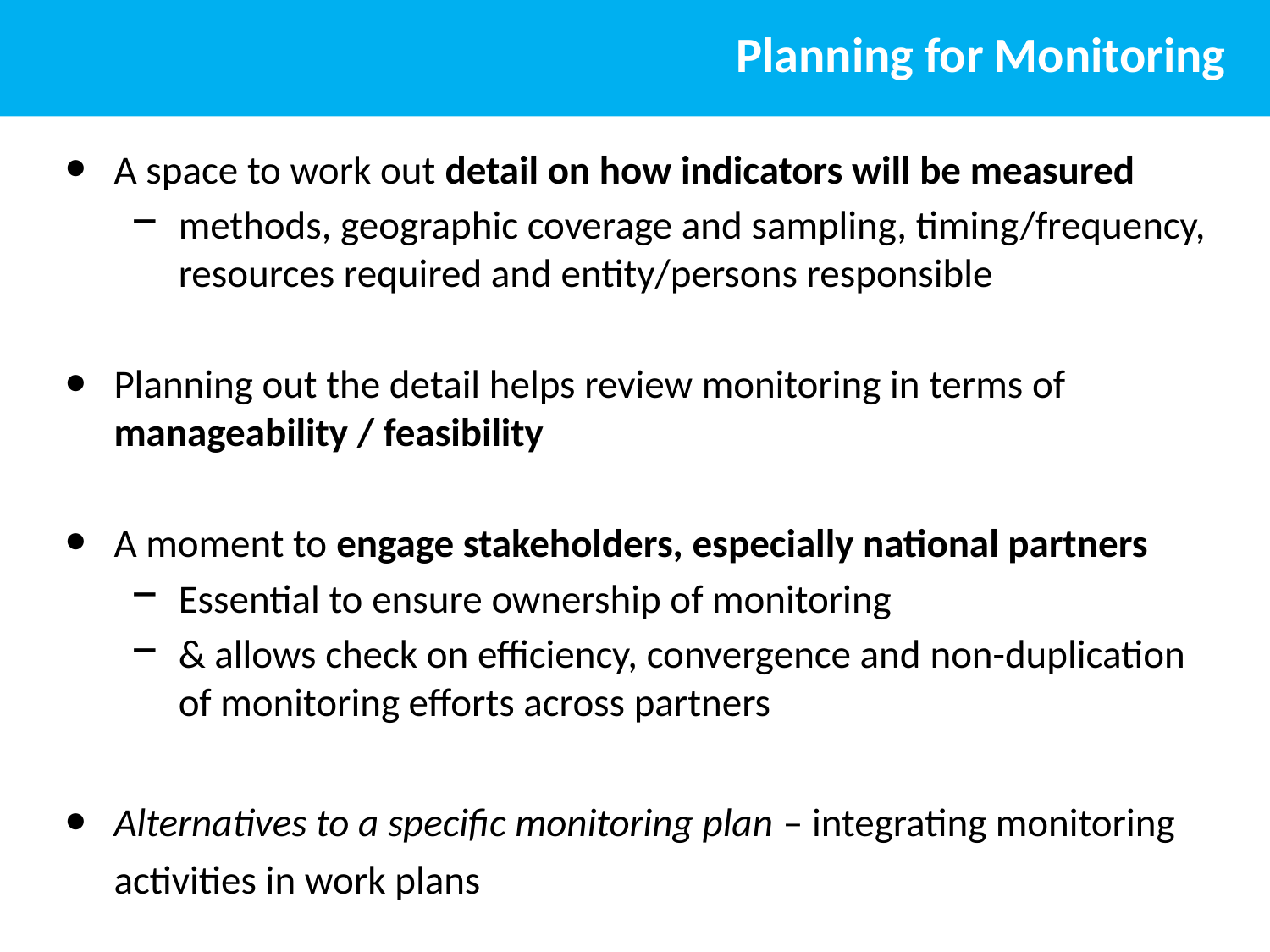

# Planning for Monitoring
A space to work out detail on how indicators will be measured
methods, geographic coverage and sampling, timing/frequency, resources required and entity/persons responsible

Planning out the detail helps review monitoring in terms of manageability / feasibility

A moment to engage stakeholders, especially national partners
Essential to ensure ownership of monitoring
& allows check on efficiency, convergence and non-duplication of monitoring efforts across partners

Alternatives to a specific monitoring plan – integrating monitoring activities in work plans